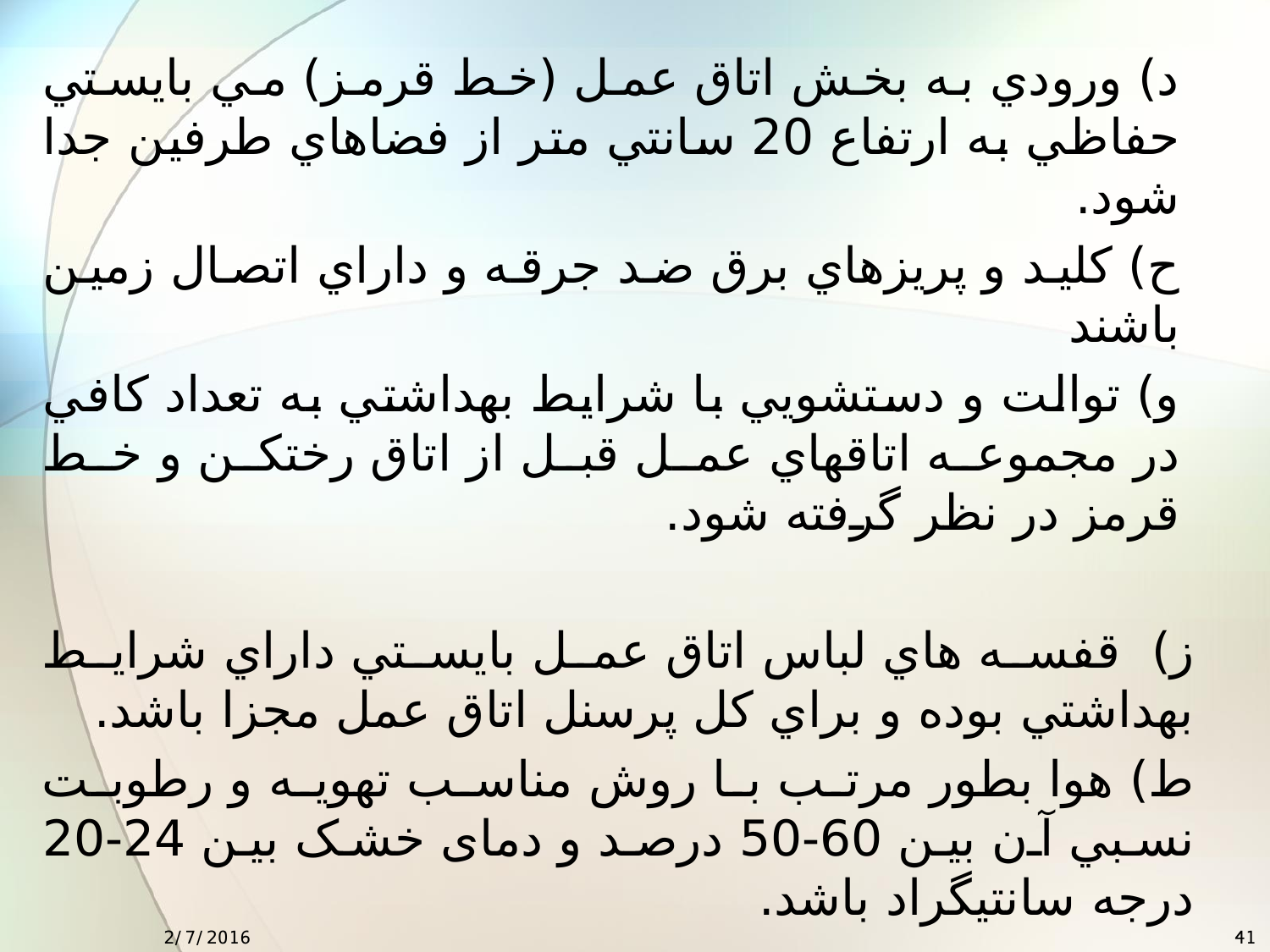

د) ورودي به بخش اتاق عمل (خط قرمز) مي بايستي حفاظي به ارتفاع 20 سانتي متر از فضاهاي طرفين جدا شود.
ح) كليد و پريزهاي برق ضد جرقه و داراي اتصال زمين باشند
و) توالت و دستشويي با شرايط بهداشتي به تعداد كافي در مجموعه اتاقهاي عمل قبل از اتاق رختكن و خط قرمز در نظر گرفته شود.

ز)  قفسه هاي لباس اتاق عمل بايستي داراي شرايط بهداشتي بوده و براي كل پرسنل اتاق عمل مجزا باشد.
ط) هوا بطور مرتب با روش مناسب تهويه و رطوبت نسبي آن بين 60-50 درصد و دمای خشک بین 24-20 درجه سانتيگراد باشد.

ي) اتاق عمل بايستي بطور مرتب و به روش مناسب ضدعفوني گردد.

2/7/2016
41